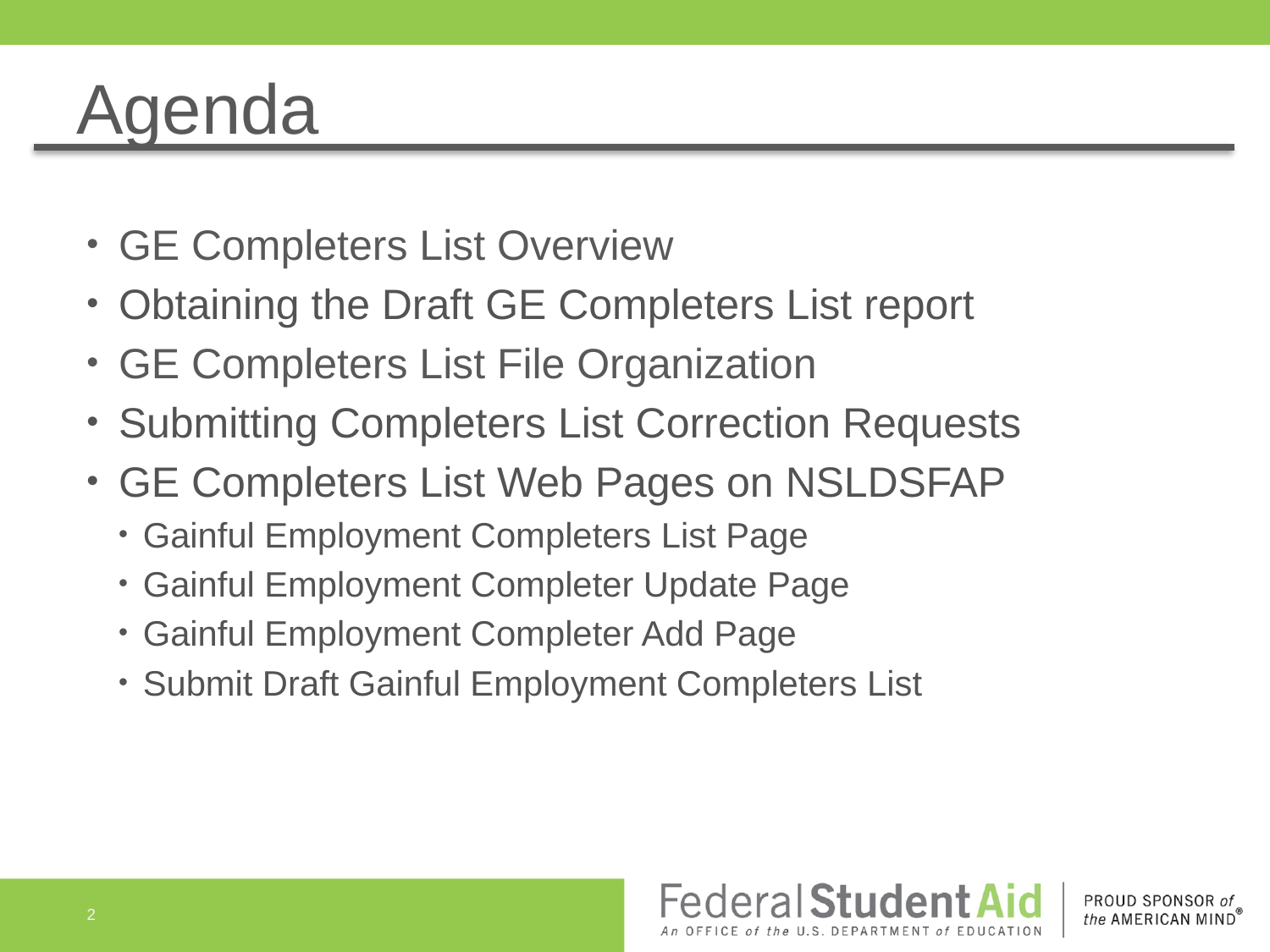

# Agenda
GE Completers List Overview
Obtaining the Draft GE Completers List report
GE Completers List File Organization
Submitting Completers List Correction Requests
GE Completers List Web Pages on NSLDSFAP
Gainful Employment Completers List Page
Gainful Employment Completer Update Page
Gainful Employment Completer Add Page
Submit Draft Gainful Employment Completers List
2